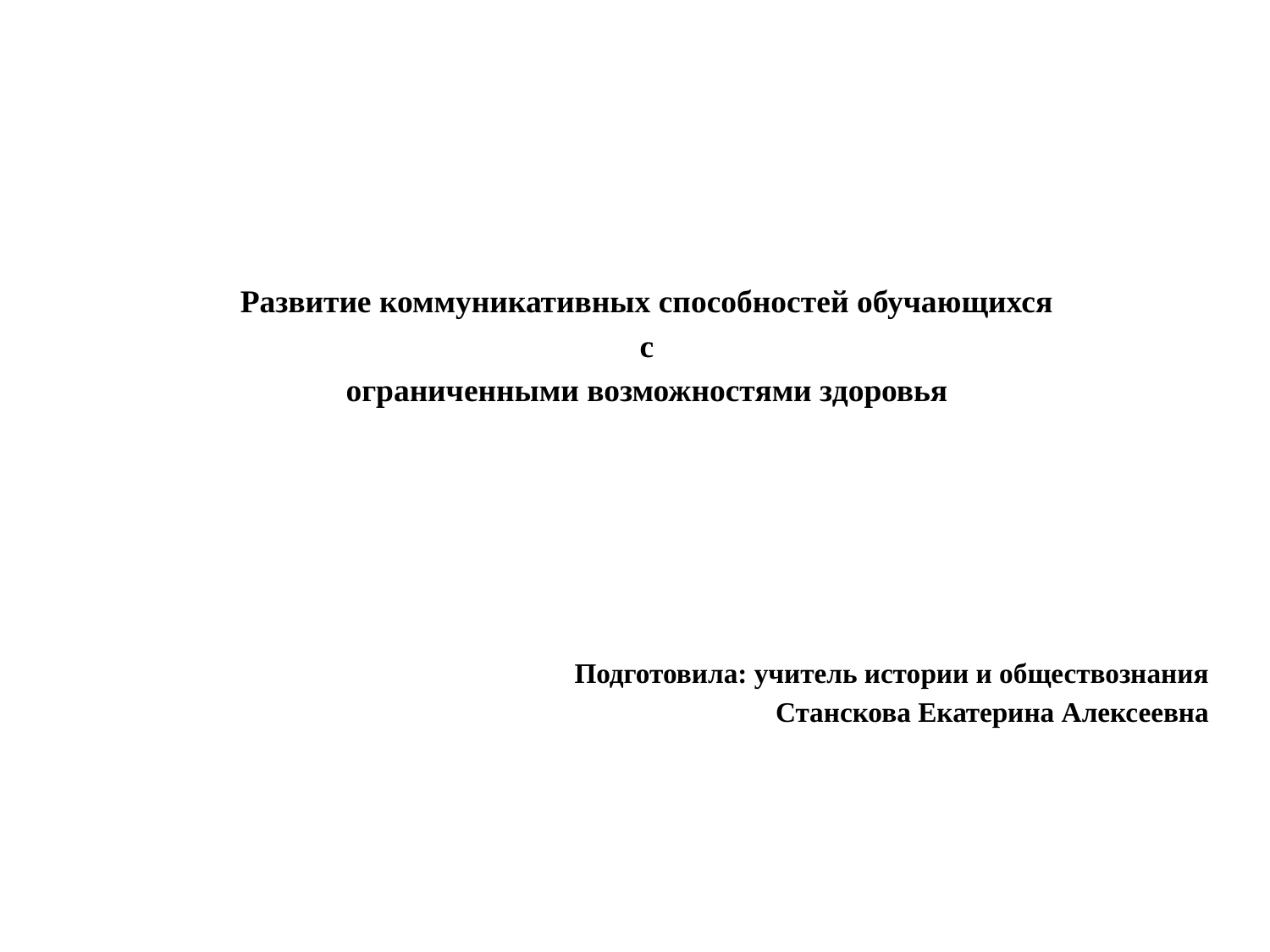

Развитие коммуникативных способностей обучающихся
с
ограниченными возможностями здоровья

Подготовила: учитель истории и обществознания
Станскова Екатерина Алексеевна